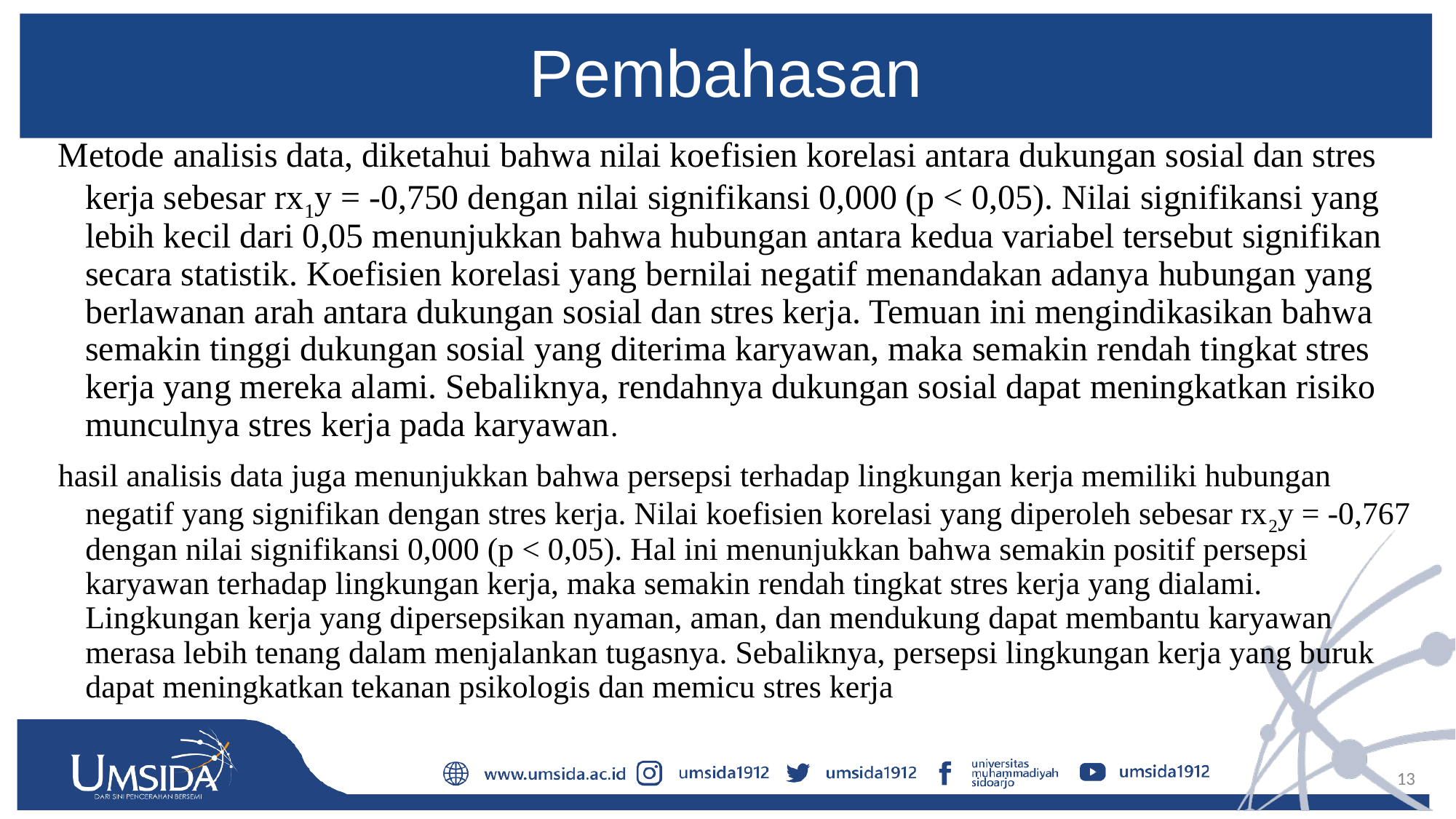

# Pembahasan
Metode analisis data, diketahui bahwa nilai koefisien korelasi antara dukungan sosial dan stres kerja sebesar rx1y = -0,750 dengan nilai signifikansi 0,000 (p < 0,05). Nilai signifikansi yang lebih kecil dari 0,05 menunjukkan bahwa hubungan antara kedua variabel tersebut signifikan secara statistik. Koefisien korelasi yang bernilai negatif menandakan adanya hubungan yang berlawanan arah antara dukungan sosial dan stres kerja. Temuan ini mengindikasikan bahwa semakin tinggi dukungan sosial yang diterima karyawan, maka semakin rendah tingkat stres kerja yang mereka alami. Sebaliknya, rendahnya dukungan sosial dapat meningkatkan risiko munculnya stres kerja pada karyawan.
hasil analisis data juga menunjukkan bahwa persepsi terhadap lingkungan kerja memiliki hubungan negatif yang signifikan dengan stres kerja. Nilai koefisien korelasi yang diperoleh sebesar rx2y = -0,767 dengan nilai signifikansi 0,000 (p < 0,05). Hal ini menunjukkan bahwa semakin positif persepsi karyawan terhadap lingkungan kerja, maka semakin rendah tingkat stres kerja yang dialami. Lingkungan kerja yang dipersepsikan nyaman, aman, dan mendukung dapat membantu karyawan merasa lebih tenang dalam menjalankan tugasnya. Sebaliknya, persepsi lingkungan kerja yang buruk dapat meningkatkan tekanan psikologis dan memicu stres kerja